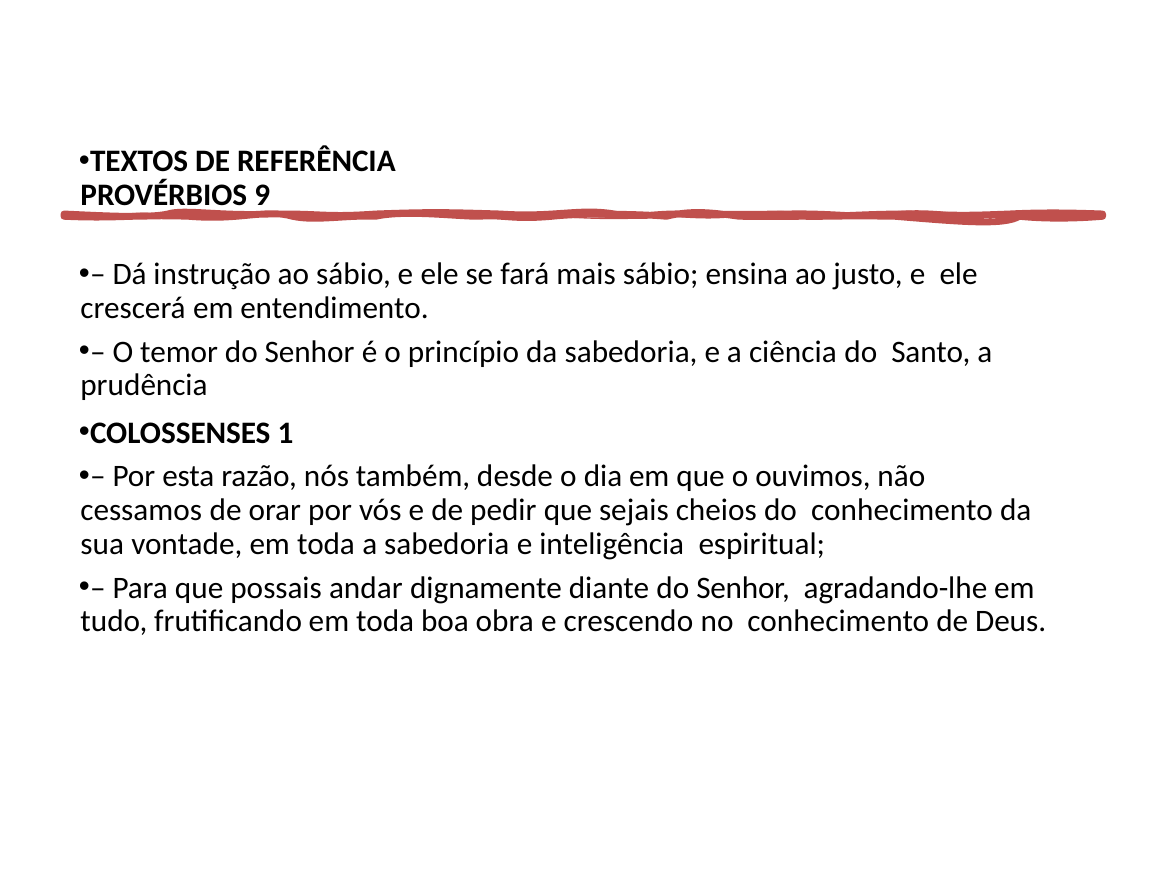

TEXTOS DE REFERÊNCIA  PROVÉRBIOS 9

– Dá instrução ao sábio, e ele se fará mais sábio; ensina ao justo, e  ele crescerá em entendimento.
– O temor do Senhor é o princípio da sabedoria, e a ciência do  Santo, a prudência
COLOSSENSES 1
– Por esta razão, nós também, desde o dia em que o ouvimos, não  cessamos de orar por vós e de pedir que sejais cheios do  conhecimento da sua vontade, em toda a sabedoria e inteligência  espiritual;
– Para que possais andar dignamente diante do Senhor,  agradando-lhe em tudo, frutificando em toda boa obra e crescendo no  conhecimento de Deus.